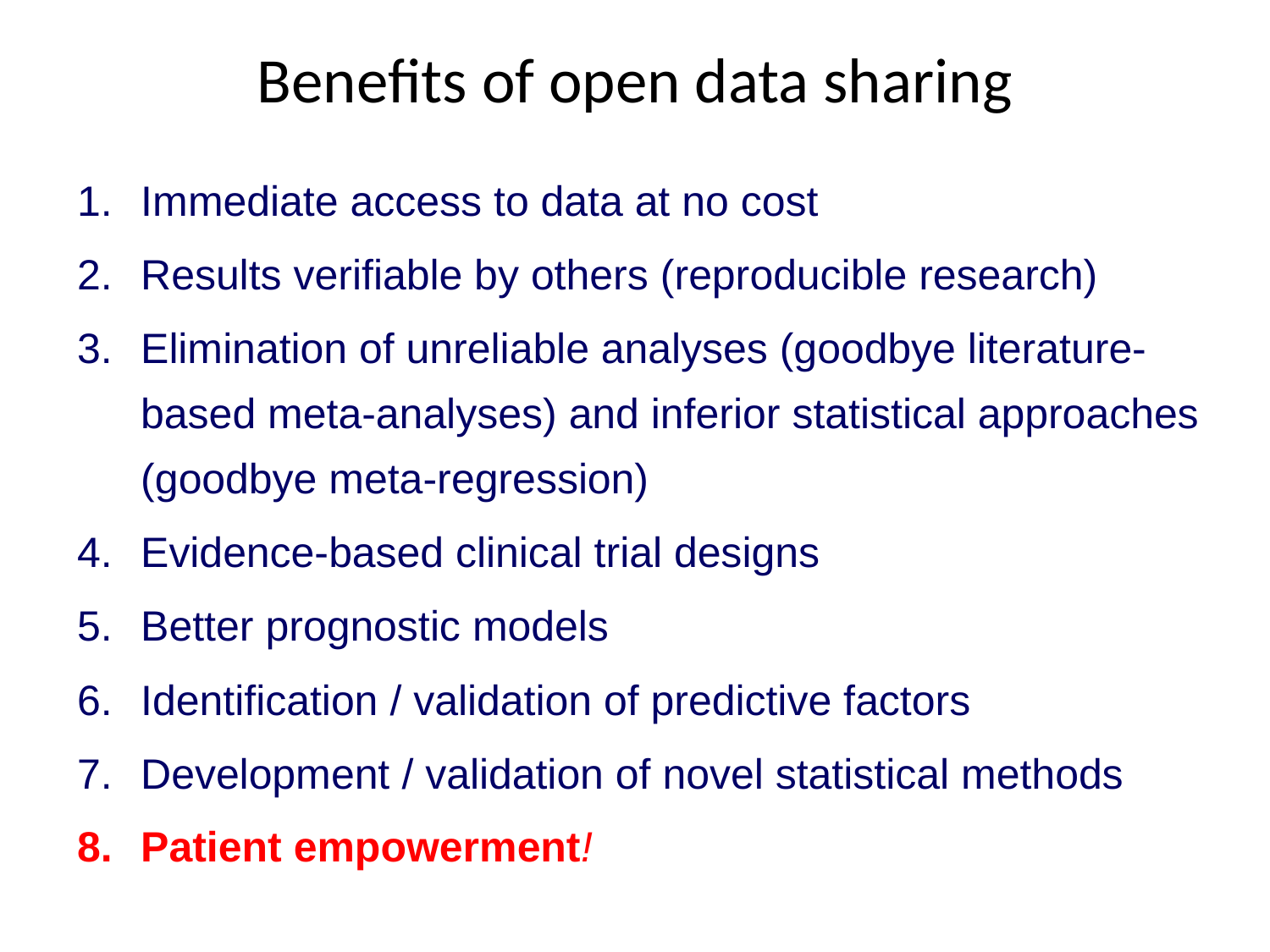

Benefits of open data sharing
Immediate access to data at no cost
Results verifiable by others (reproducible research)
Elimination of unreliable analyses (goodbye literature-based meta-analyses) and inferior statistical approaches (goodbye meta-regression)
Evidence-based clinical trial designs
Better prognostic models
Identification / validation of predictive factors
Development / validation of novel statistical methods
Patient empowerment!